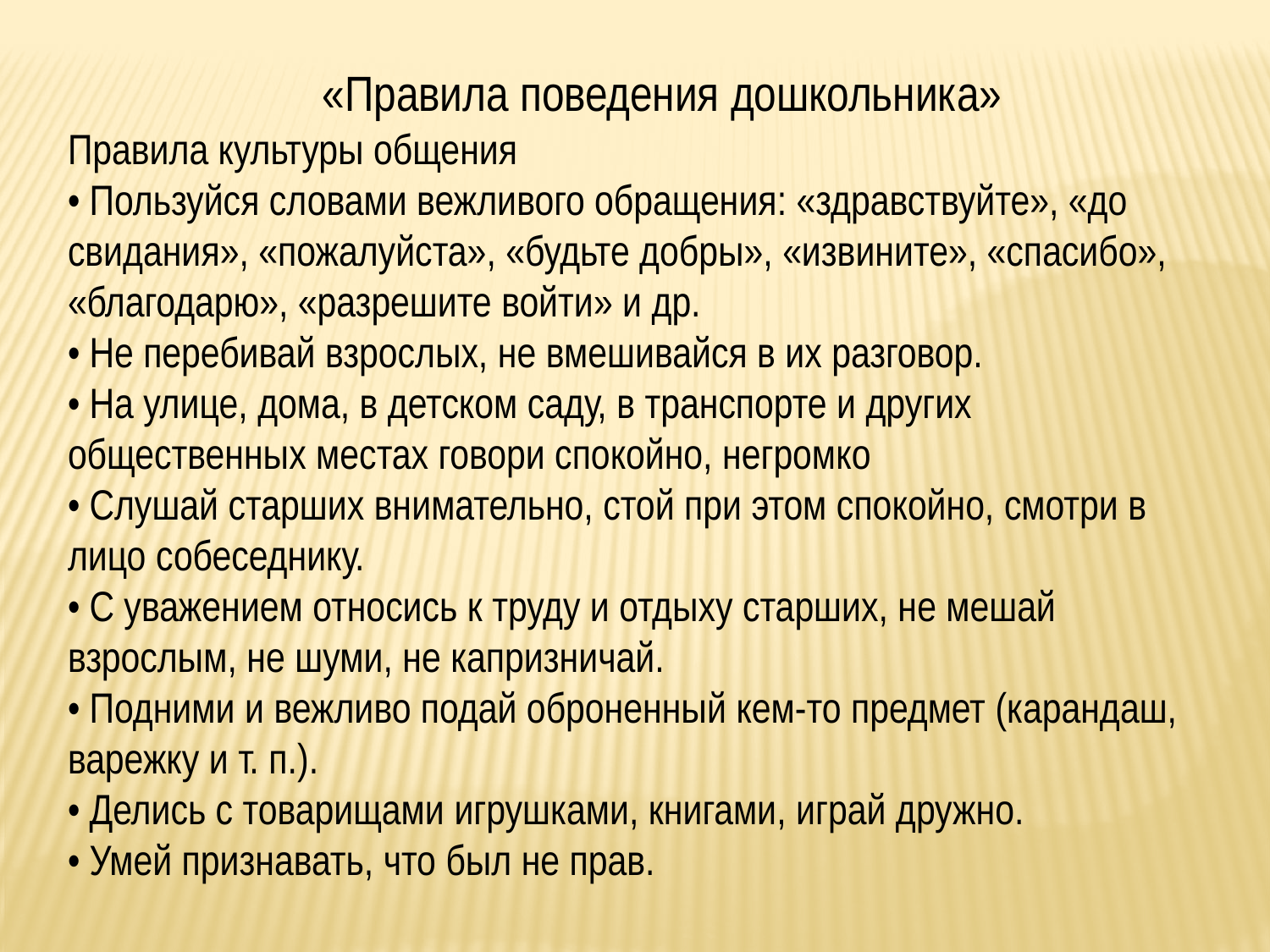

«Правила поведения дошкольника»
Правила культуры общения
• Пользуйся словами вежливого обращения: «здравствуйте», «до свидания», «пожалуйста», «будьте добры», «извините», «спасибо», «благодарю», «разрешите войти» и др.
• Не перебивай взрослых, не вмешивайся в их разговор.
• На улице, дома, в детском саду, в транспорте и других общественных местах говори спокойно, негромко
• Слушай старших внимательно, стой при этом спокойно, смотри в лицо собеседнику.
• С уважением относись к труду и отдыху старших, не мешай взрослым, не шуми, не капризничай.
• Подними и вежливо подай оброненный кем-то предмет (карандаш, варежку и т. п.).
• Делись с товарищами игрушками, книгами, играй дружно.
• Умей признавать, что был не прав.